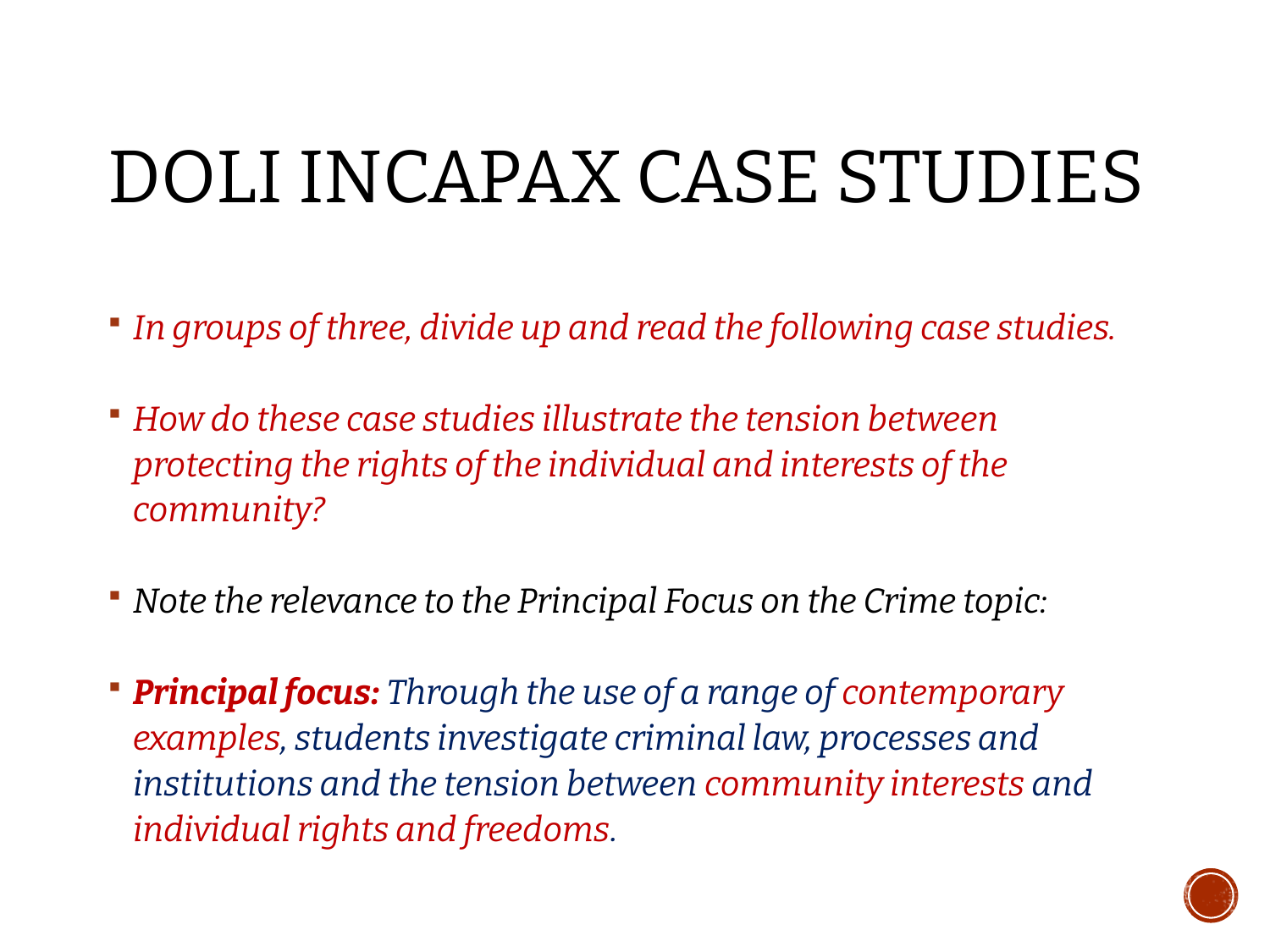

# Doli incapax case studies
In groups of three, divide up and read the following case studies.

How do these case studies illustrate the tension between protecting the rights of the individual and interests of the community?

Note the relevance to the Principal Focus on the Crime topic:

Principal focus: Through the use of a range of contemporary examples, students investigate criminal law, processes and institutions and the tension between community interests and individual rights and freedoms.